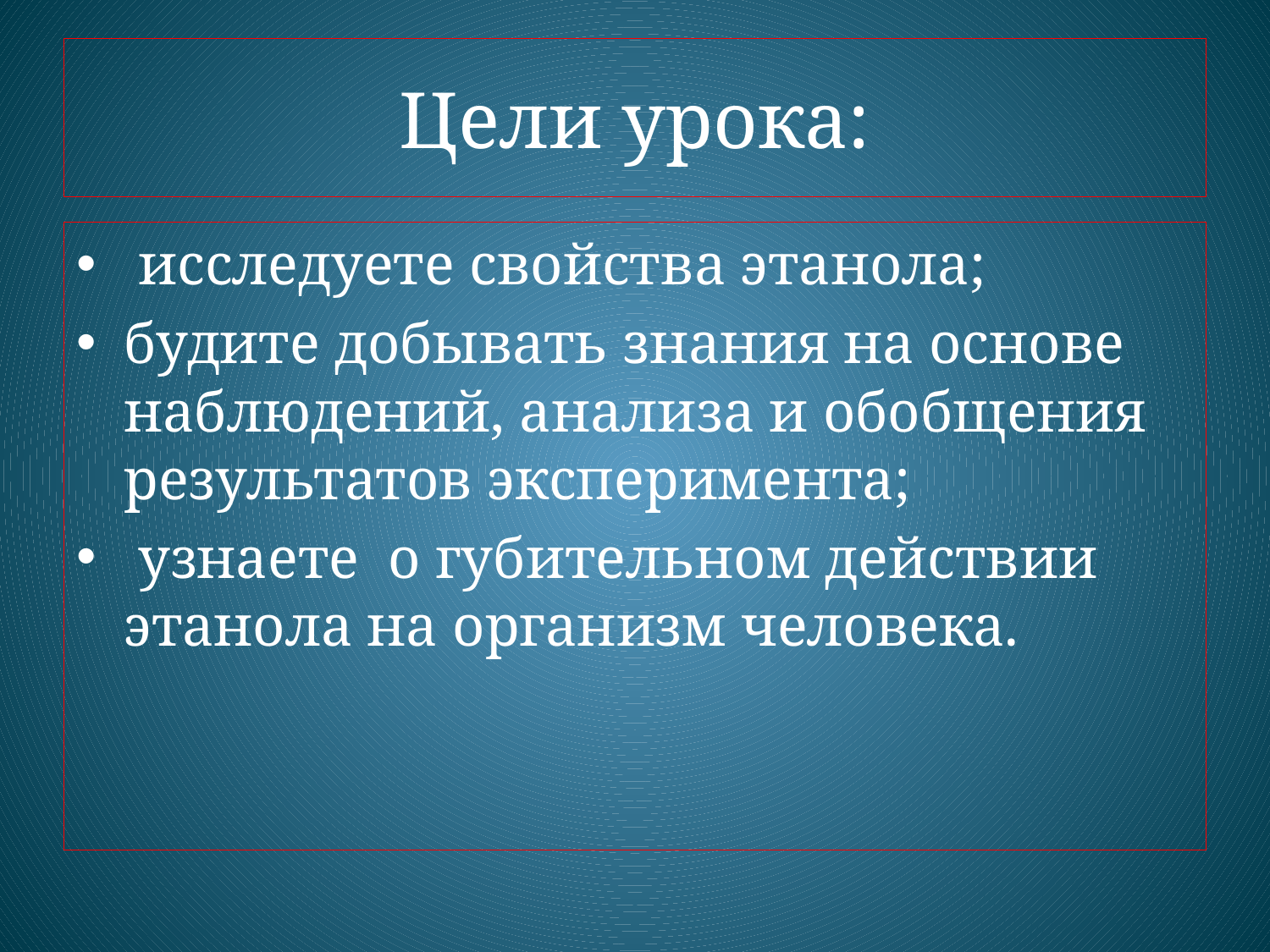

# Цели урока:
 исследуете свойства этанола;
будите добывать знания на основе наблюдений, анализа и обобщения результатов эксперимента;
 узнаете  о губительном действии этанола на организм человека.